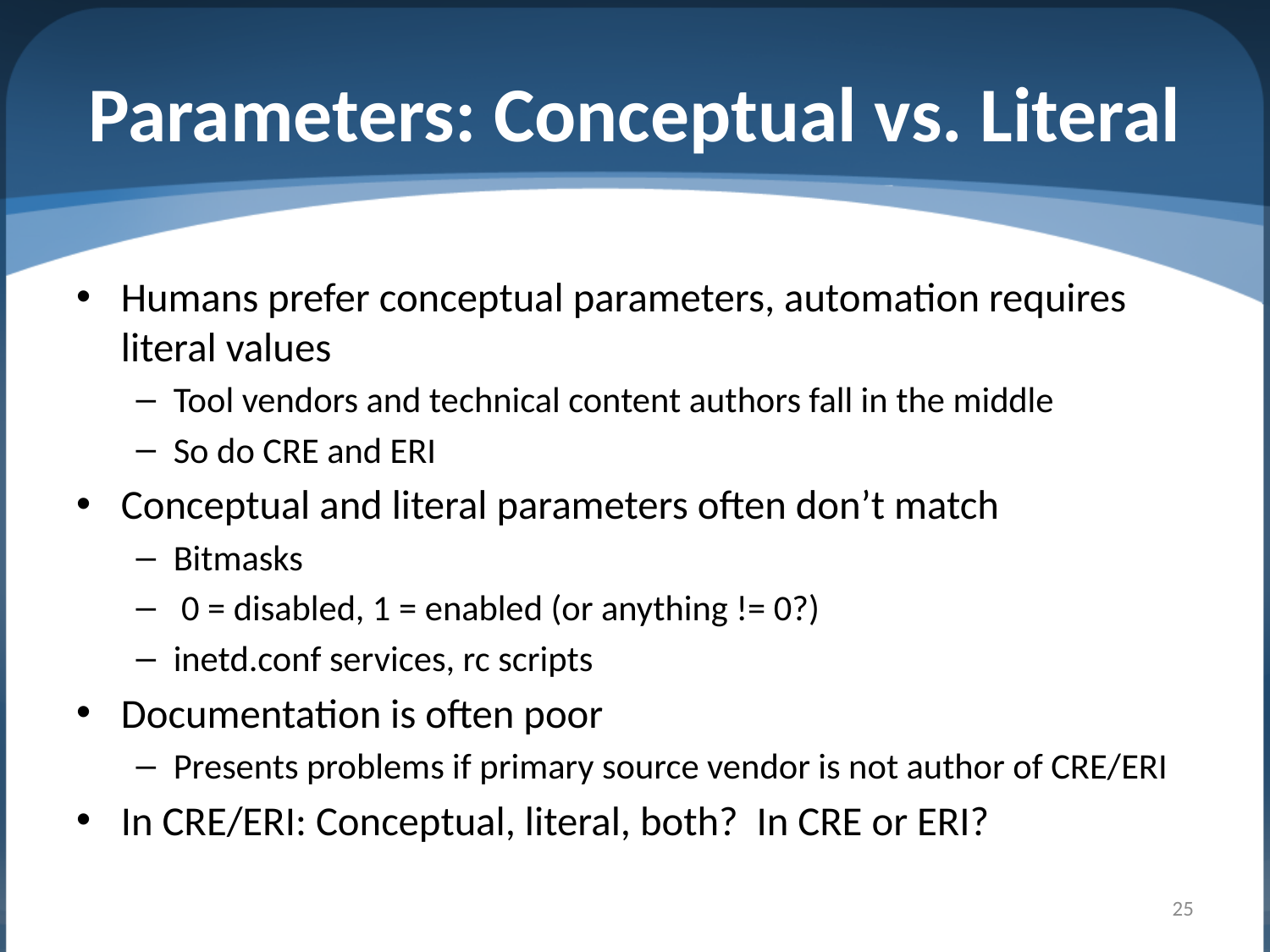

# Parameters: Conceptual vs. Literal
Humans prefer conceptual parameters, automation requires literal values
Tool vendors and technical content authors fall in the middle
So do CRE and ERI
Conceptual and literal parameters often don’t match
Bitmasks
 0 = disabled, 1 = enabled (or anything != 0?)
inetd.conf services, rc scripts
Documentation is often poor
Presents problems if primary source vendor is not author of CRE/ERI
In CRE/ERI: Conceptual, literal, both?  In CRE or ERI?

25